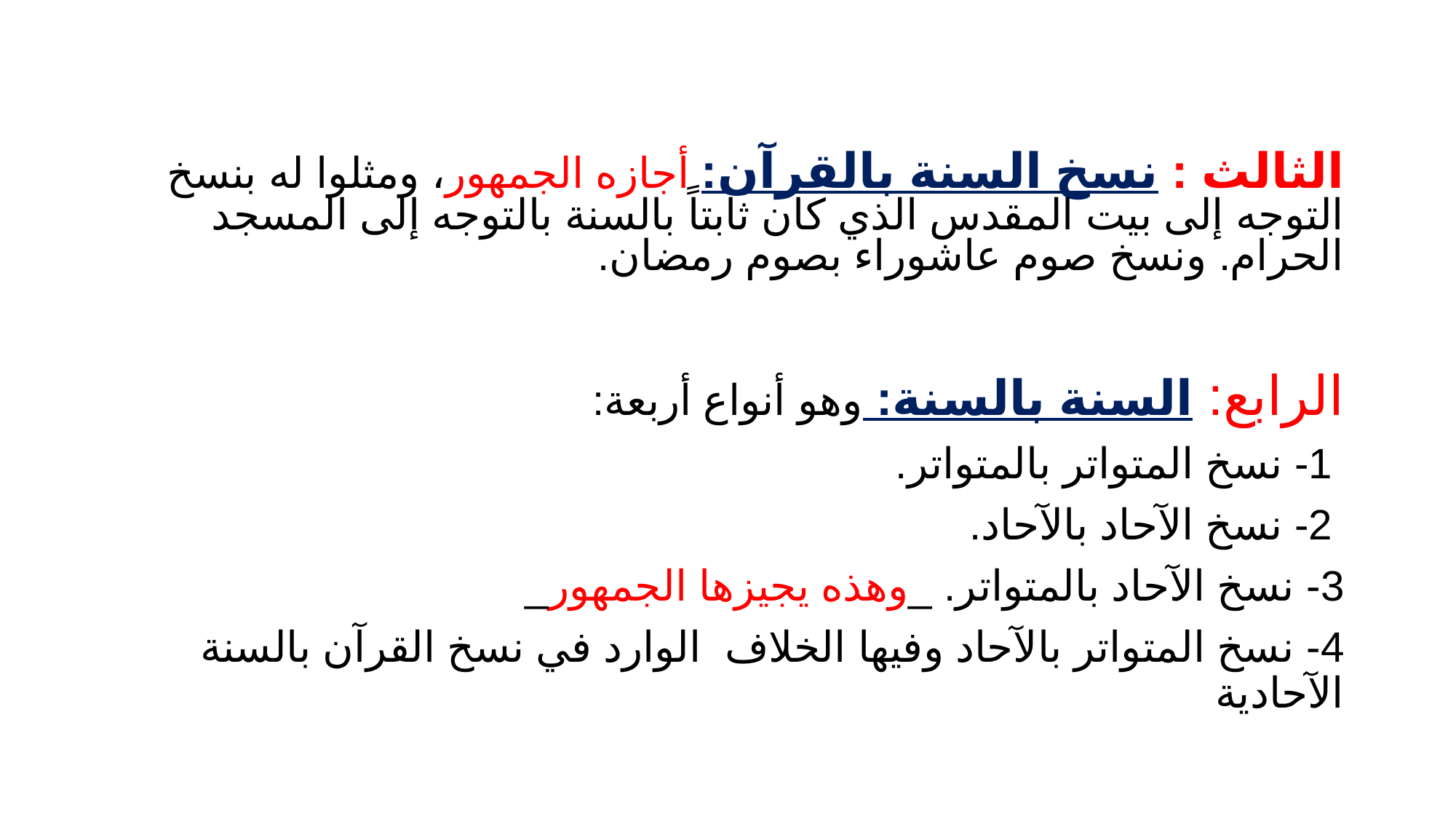

الثالث : نسخ السنة بالقرآن: أجازه الجمهور، ومثلوا له بنسخ التوجه إلى بيت المقدس الذي كان ثابتاً بالسنة بالتوجه إلى المسجد الحرام. ونسخ صوم عاشوراء بصوم رمضان.

الرابع: السنة بالسنة: وهو أنواع أربعة:
 1- نسخ المتواتر بالمتواتر.
 2- نسخ الآحاد بالآحاد.
3- نسخ الآحاد بالمتواتر. _وهذه يجيزها الجمهور_
4- نسخ المتواتر بالآحاد وفيها الخلاف  الوارد في نسخ القرآن بالسنة الآحادية